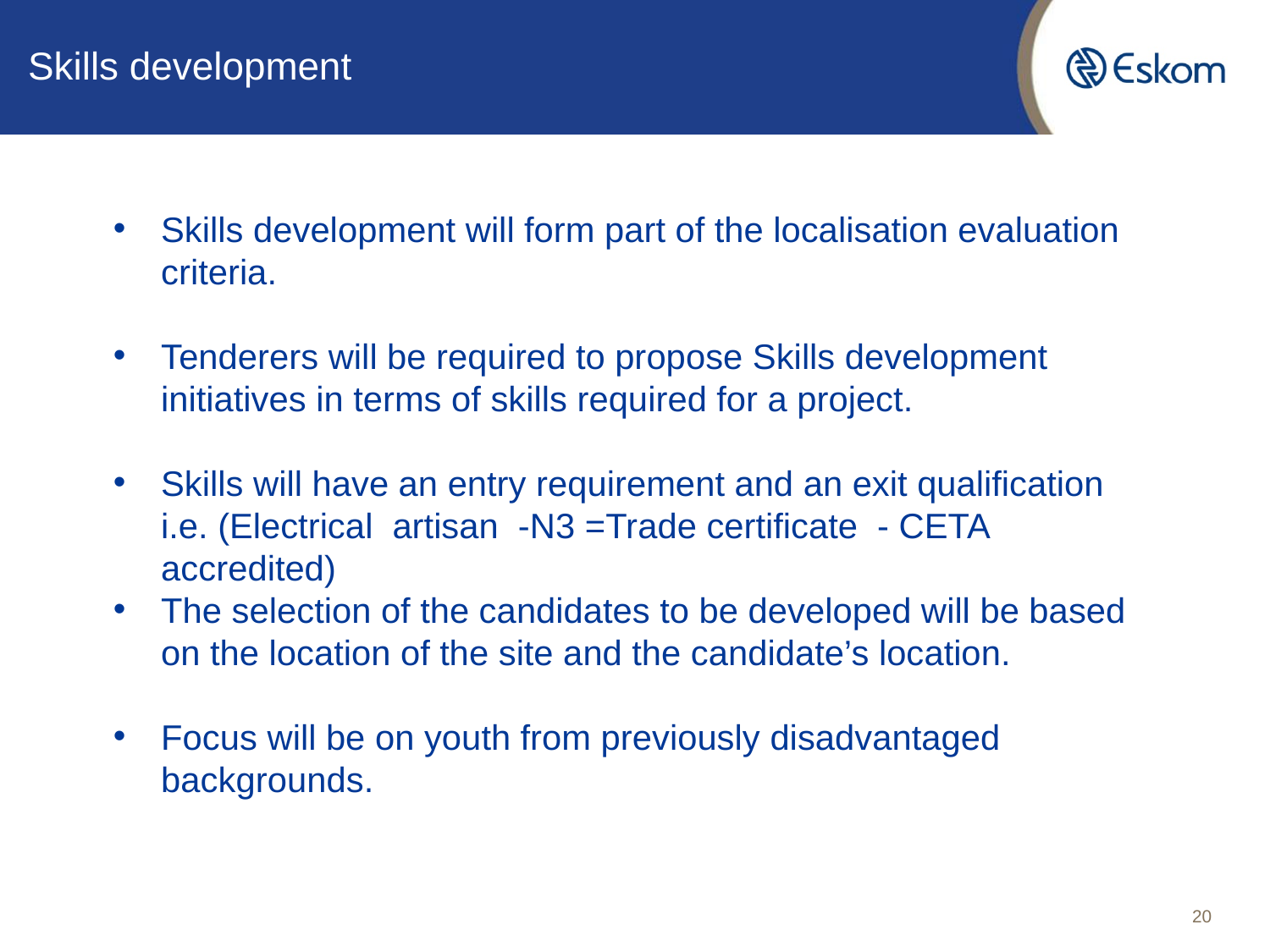

Skills development
Skills development will form part of the localisation evaluation criteria.

Tenderers will be required to propose Skills development initiatives in terms of skills required for a project.

Skills will have an entry requirement and an exit qualification i.e. (Electrical  artisan  -N3 =Trade certificate  - CETA accredited)
The selection of the candidates to be developed will be based on the location of the site and the candidate’s location.

Focus will be on youth from previously disadvantaged backgrounds.

20